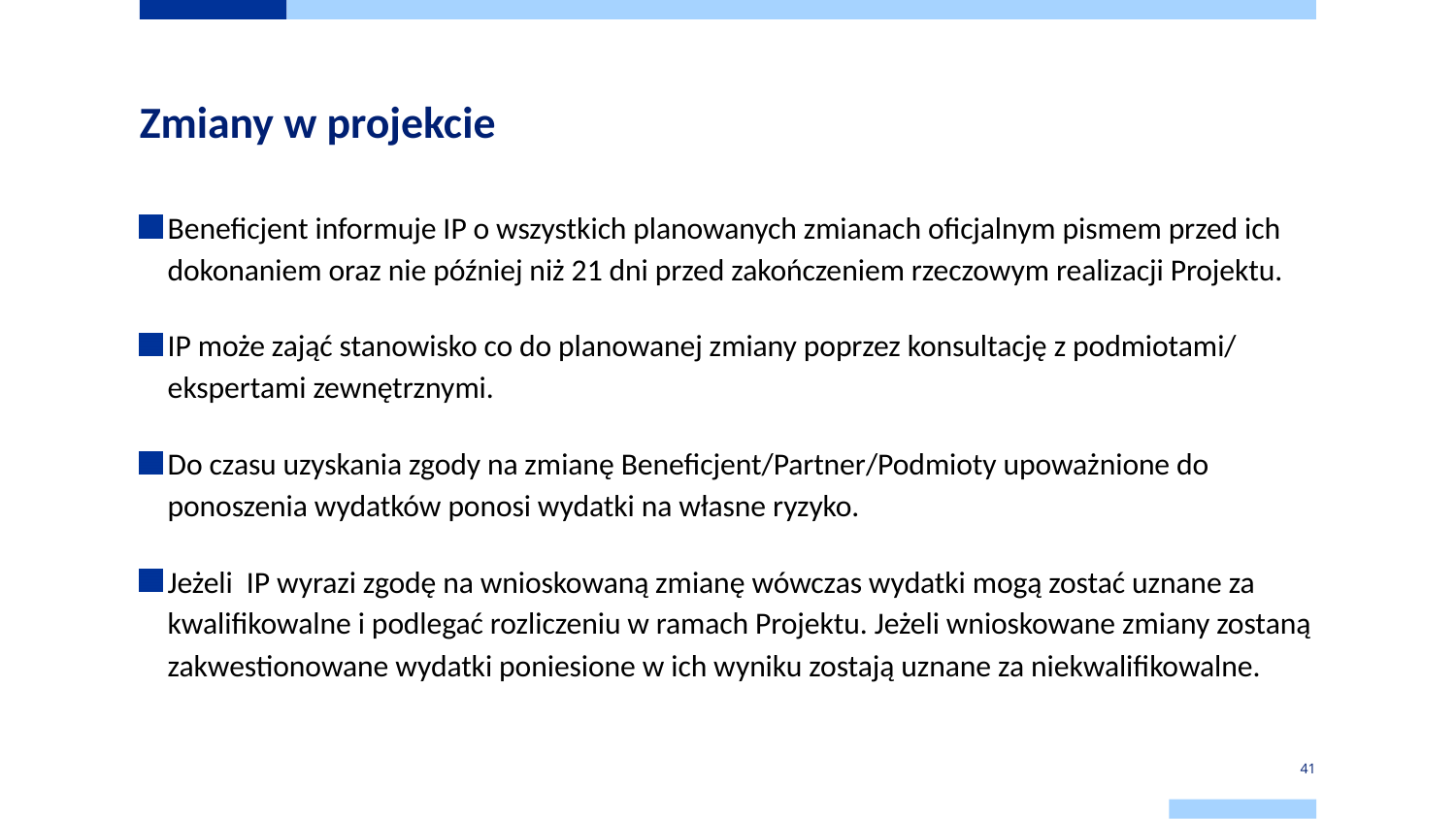

# Zmiany w projekcie
Beneficjent informuje IP o wszystkich planowanych zmianach oficjalnym pismem przed ich dokonaniem oraz nie później niż 21 dni przed zakończeniem rzeczowym realizacji Projektu.
IP może zająć stanowisko co do planowanej zmiany poprzez konsultację z podmiotami/ ekspertami zewnętrznymi.
Do czasu uzyskania zgody na zmianę Beneficjent/Partner/Podmioty upoważnione do ponoszenia wydatków ponosi wydatki na własne ryzyko.
Jeżeli  IP wyrazi zgodę na wnioskowaną zmianę wówczas wydatki mogą zostać uznane za kwalifikowalne i podlegać rozliczeniu w ramach Projektu. Jeżeli wnioskowane zmiany zostaną zakwestionowane wydatki poniesione w ich wyniku zostają uznane za niekwalifikowalne.

41